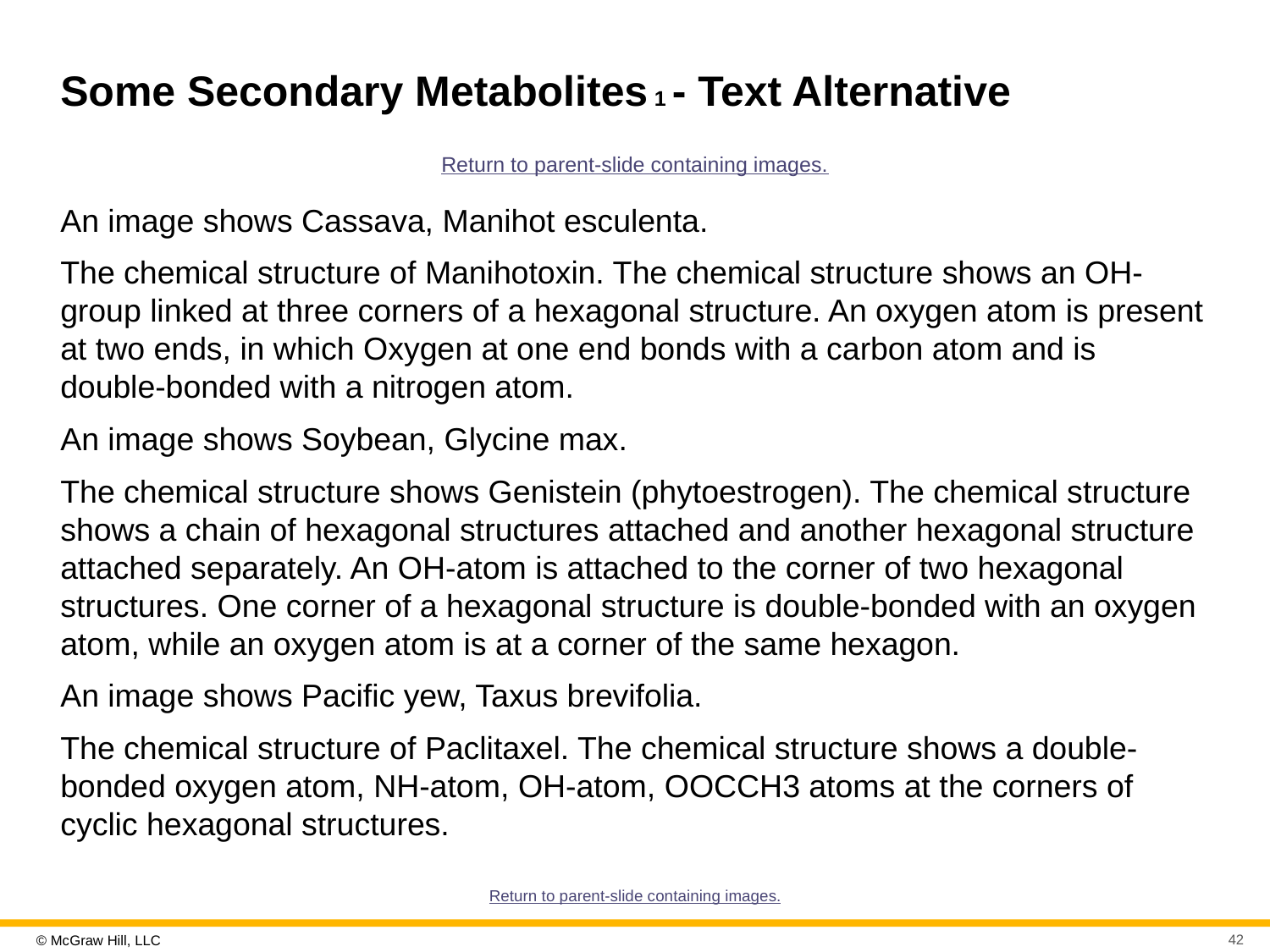

# Some Secondary Metabolites 1 - Text Alternative
Return to parent-slide containing images.
An image shows Cassava, Manihot esculenta.
The chemical structure of Manihotoxin. The chemical structure shows an OH-group linked at three corners of a hexagonal structure. An oxygen atom is present at two ends, in which Oxygen at one end bonds with a carbon atom and is double-bonded with a nitrogen atom.
An image shows Soybean, Glycine max.
The chemical structure shows Genistein (phytoestrogen). The chemical structure shows a chain of hexagonal structures attached and another hexagonal structure attached separately. An OH-atom is attached to the corner of two hexagonal structures. One corner of a hexagonal structure is double-bonded with an oxygen atom, while an oxygen atom is at a corner of the same hexagon.
An image shows Pacific yew, Taxus brevifolia.
The chemical structure of Paclitaxel. The chemical structure shows a double-bonded oxygen atom, NH-atom, OH-atom, OOCCH3 atoms at the corners of cyclic hexagonal structures.
Return to parent-slide containing images.
42